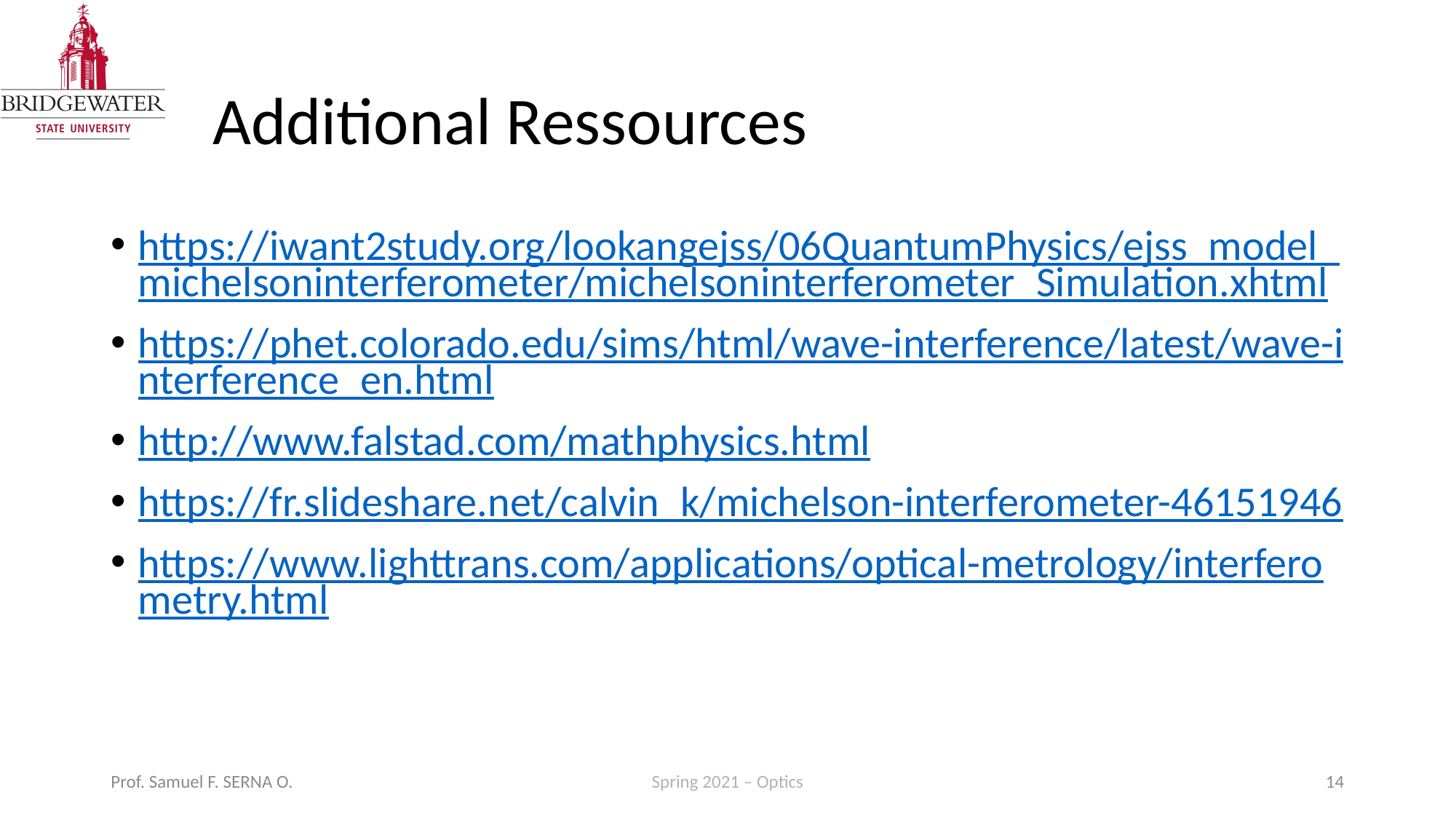

# Additional Ressources
https://iwant2study.org/lookangejss/06QuantumPhysics/ejss_model_michelsoninterferometer/michelsoninterferometer_Simulation.xhtml
https://phet.colorado.edu/sims/html/wave-interference/latest/wave-interference_en.html
http://www.falstad.com/mathphysics.html
https://fr.slideshare.net/calvin_k/michelson-interferometer-46151946
https://www.lighttrans.com/applications/optical-metrology/interferometry.html

Prof. Samuel F. SERNA O.
Spring 2021 – Optics
14